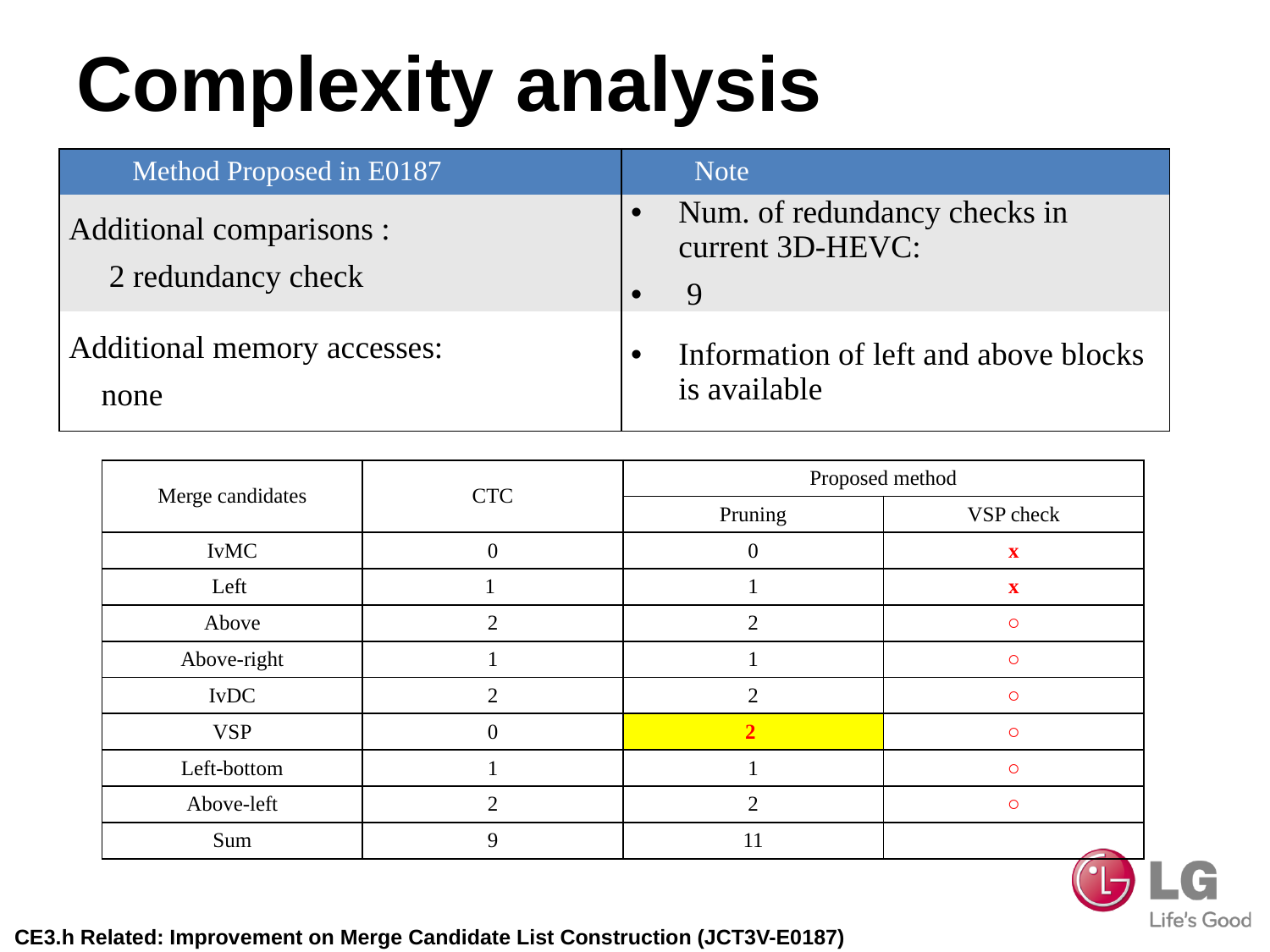

# Complexity analysis
| Method Proposed in E0187 | Note |
| --- | --- |
| Additional comparisons : 2 redundancy check | Num. of redundancy checks in current 3D-HEVC: 9 |
| Additional memory accesses: none | Information of left and above blocks is available |
| Merge candidates | CTC | Proposed method |  |
| --- | --- | --- | --- |
|  |  | Pruning | VSP check |
| IvMC | 0 | 0 | x |
| Left | 1 | 1 | x |
| Above | 2 | 2 | ○ |
| Above-right | 1 | 1 | ○ |
| IvDC | 2 | 2 | ○ |
| VSP | 0 | 2 | ○ |
| Left-bottom | 1 | 1 | ○ |
| Above-left | 2 | 2 | ○ |
| Sum | 9 | 11 |  |